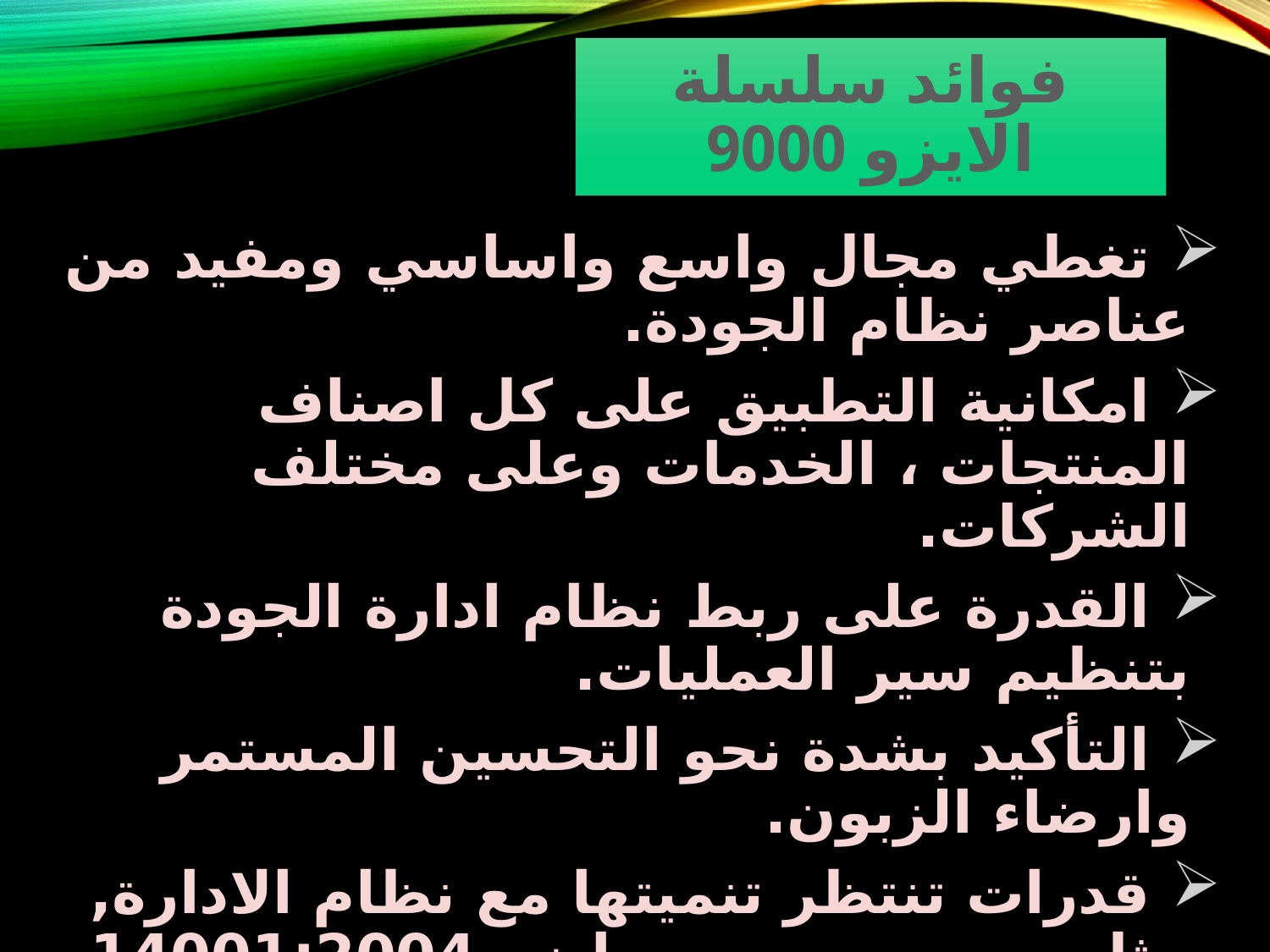

# فوائد سلسلة الايزو 9000
 تغطي مجال واسع واساسي ومفيد من عناصر نظام الجودة.
 امكانية التطبيق على كل اصناف المنتجات ، الخدمات وعلى مختلف الشركات.
 القدرة على ربط نظام ادارة الجودة بتنظيم سير العمليات.
 التأكيد بشدة نحو التحسين المستمر وارضاء الزبون.
 قدرات تنتظر تنميتها مع نظام الادارة, مثل                       ايزو 14001:2004  والذي يعني نظام ادارة البيئة.